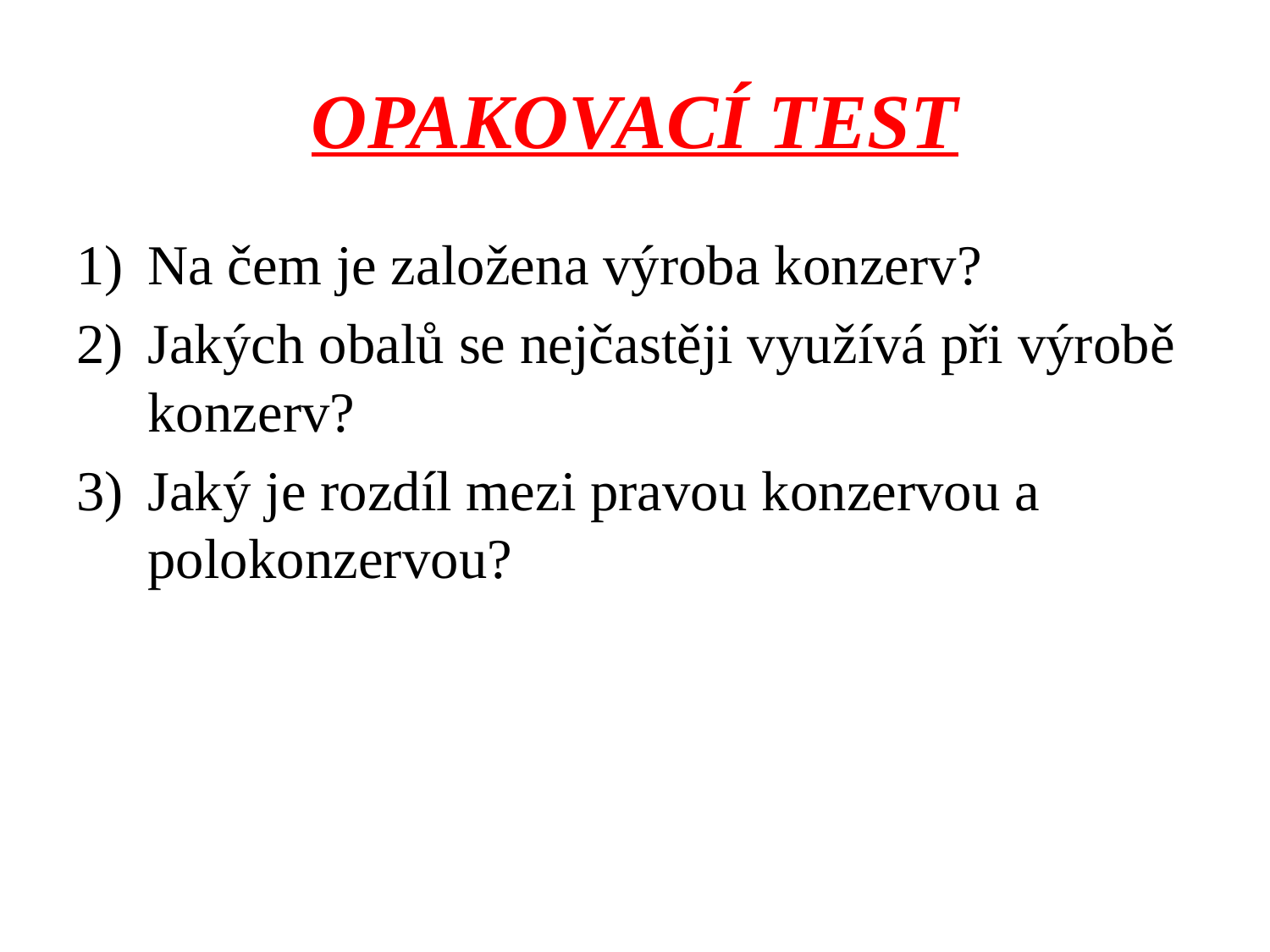

# OPAKOVACÍ TEST
Na čem je založena výroba konzerv?
Jakých obalů se nejčastěji využívá při výrobě konzerv?
Jaký je rozdíl mezi pravou konzervou a polokonzervou?